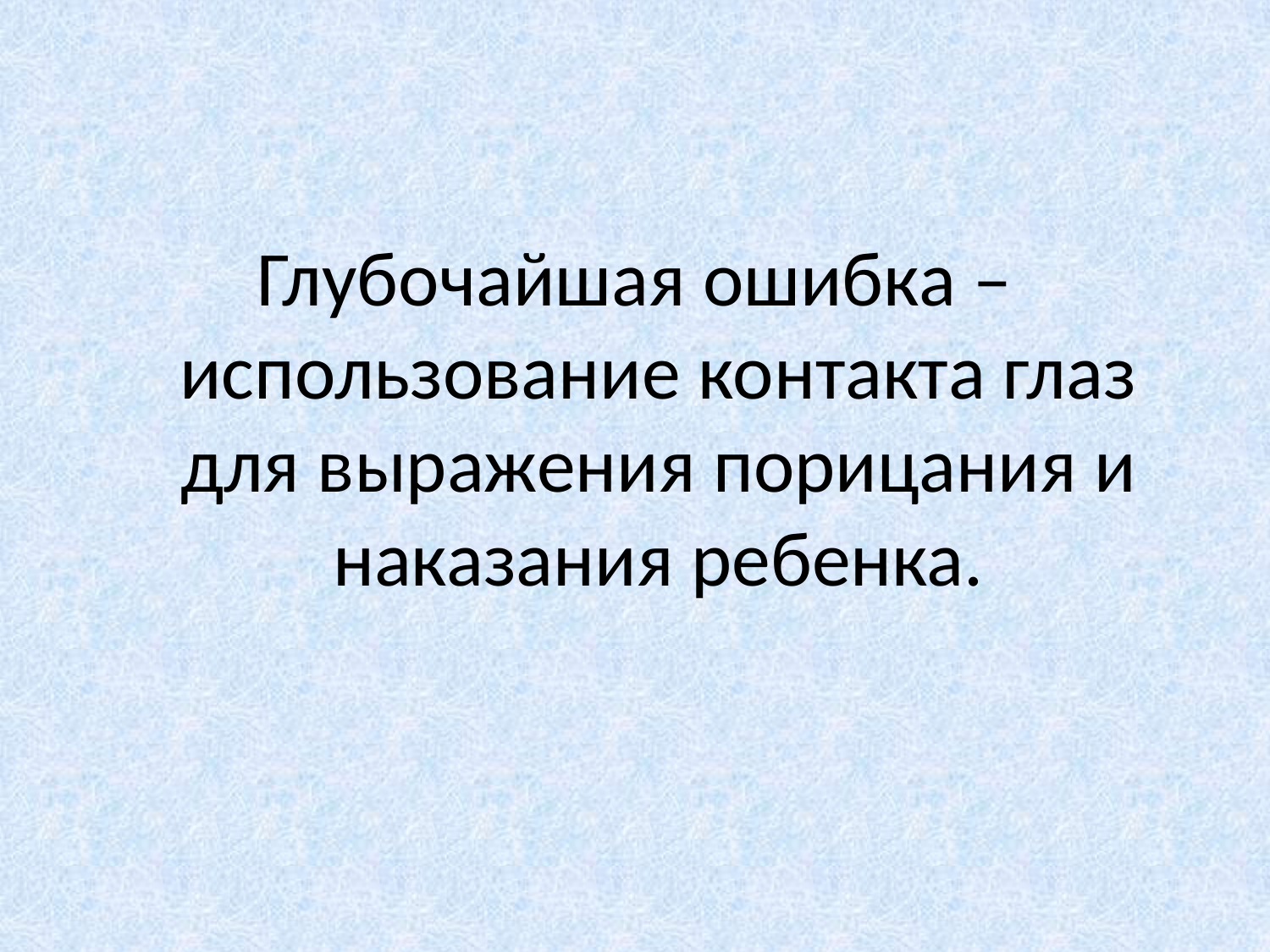

#
Глубочайшая ошибка – использование контакта глаз для выражения порицания и наказания ребенка.